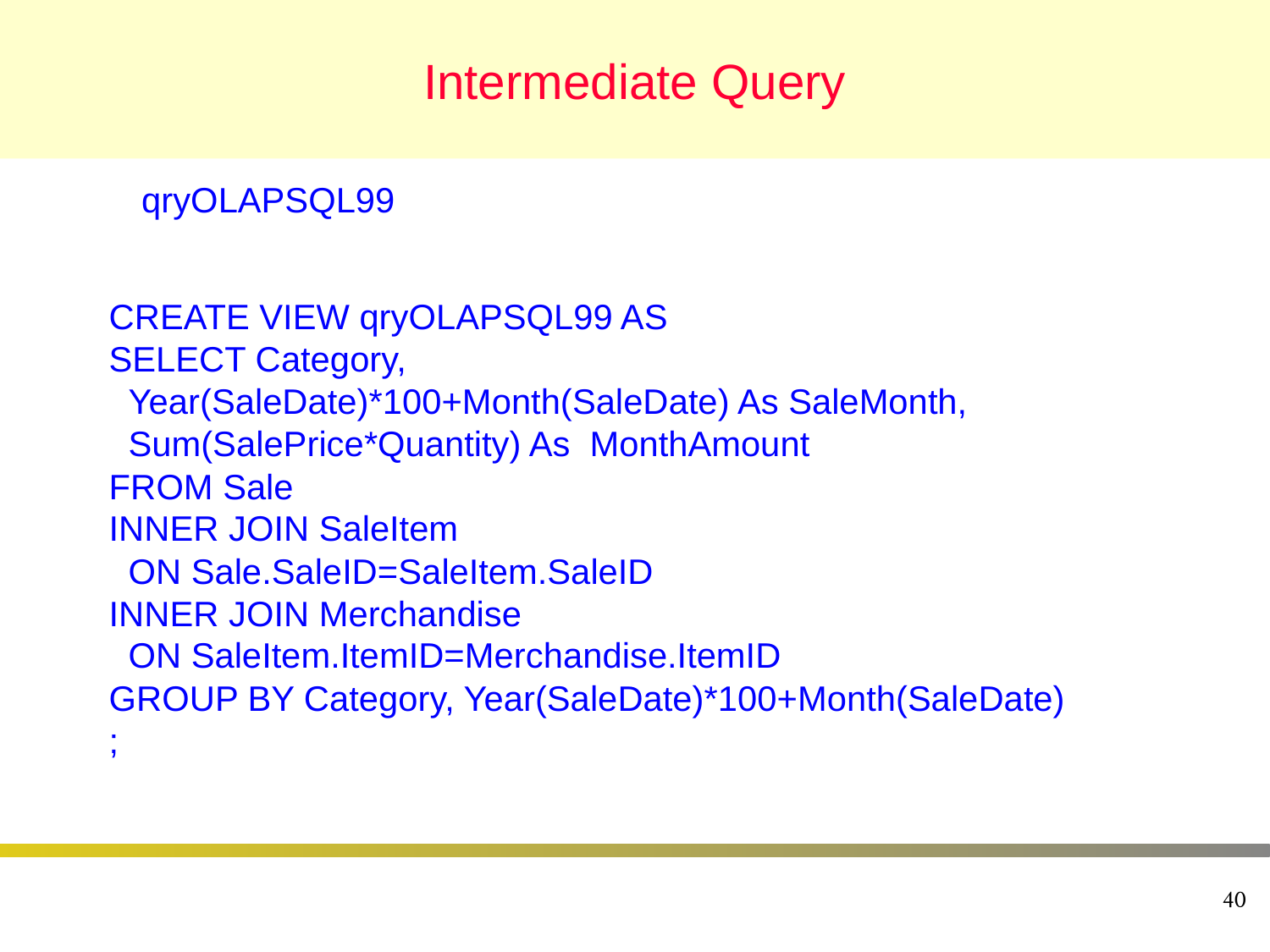

# Intermediate Query
qryOLAPSQL99
CREATE VIEW qryOLAPSQL99 AS
SELECT Category,
  Year(SaleDate)*100+Month(SaleDate) As SaleMonth,
  Sum(SalePrice*Quantity) As  MonthAmount
FROM Sale
INNER JOIN SaleItem
  ON Sale.SaleID=SaleItem.SaleID
INNER JOIN Merchandise
  ON SaleItem.ItemID=Merchandise.ItemID
GROUP BY Category, Year(SaleDate)*100+Month(SaleDate)
;
40